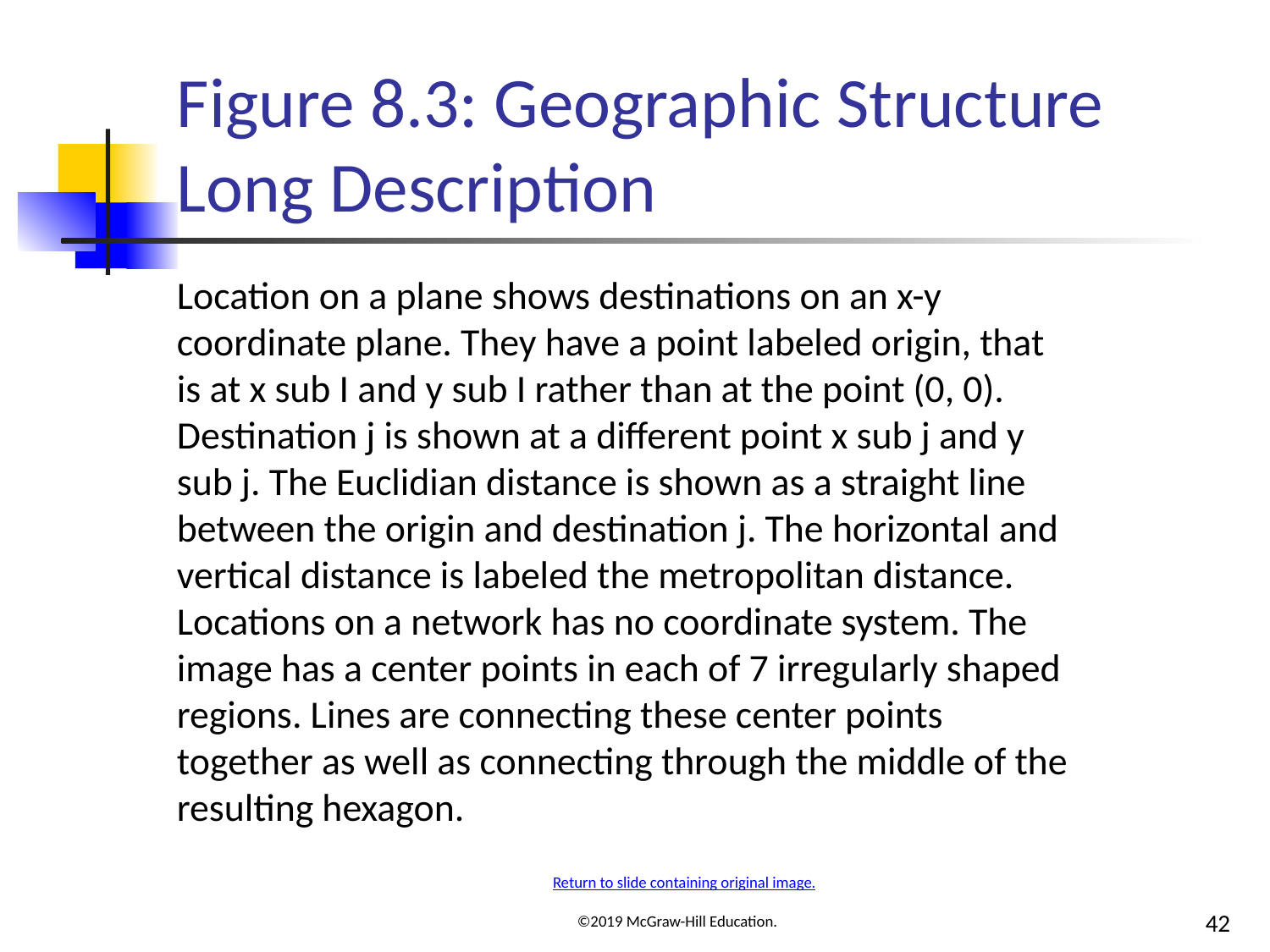

# Figure 8.3: Geographic Structure Long Description
Location on a plane shows destinations on an x-y coordinate plane. They have a point labeled origin, that is at x sub I and y sub I rather than at the point (0, 0). Destination j is shown at a different point x sub j and y sub j. The Euclidian distance is shown as a straight line between the origin and destination j. The horizontal and vertical distance is labeled the metropolitan distance. Locations on a network has no coordinate system. The image has a center points in each of 7 irregularly shaped regions. Lines are connecting these center points together as well as connecting through the middle of the resulting hexagon.
Return to slide containing original image.